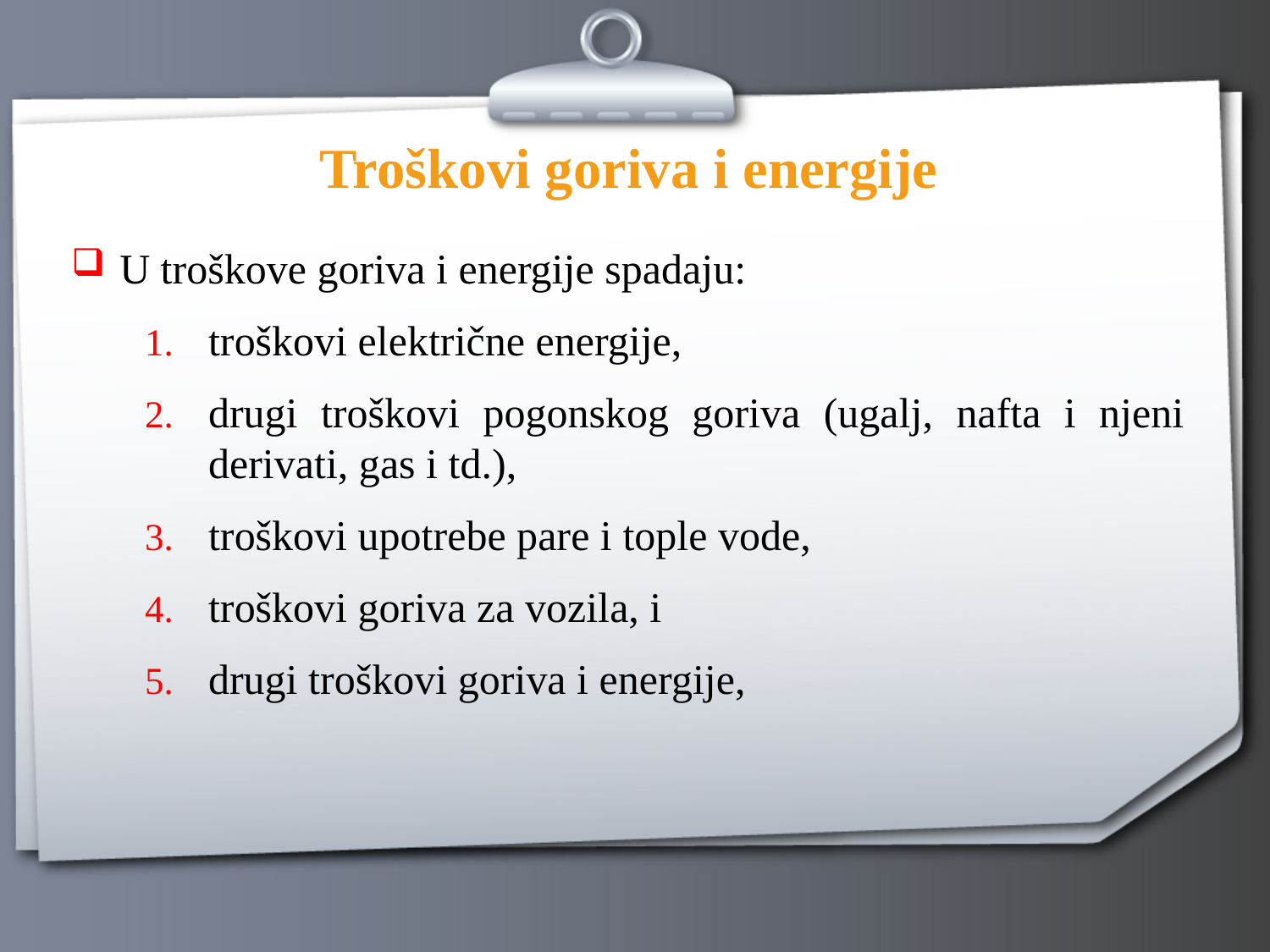

# Troškovi goriva i energije
U troškove goriva i energije spadaju:
troškovi električne energije,
drugi troškovi pogonskog goriva (ugalj, nafta i njeni derivati, gas i td.),
troškovi upotrebe pare i tople vode,
troškovi goriva za vozila, i
drugi troškovi goriva i energije,